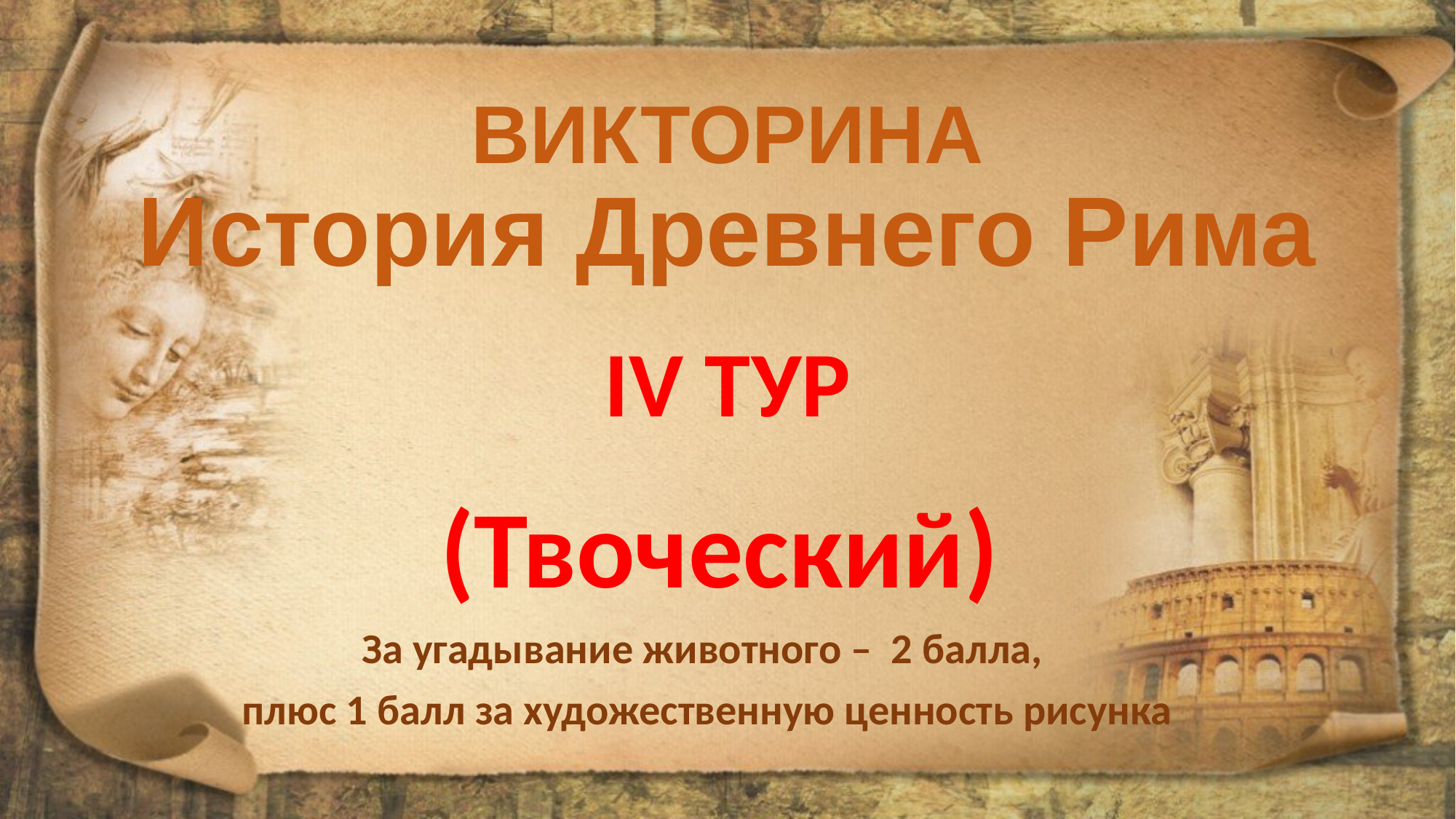

# ВИКТОРИНА История Древнего Рима IV ТУР
 (Твоческий)
За угадывание животного –  2 балла,
плюс 1 балл за художественную ценность рисунка